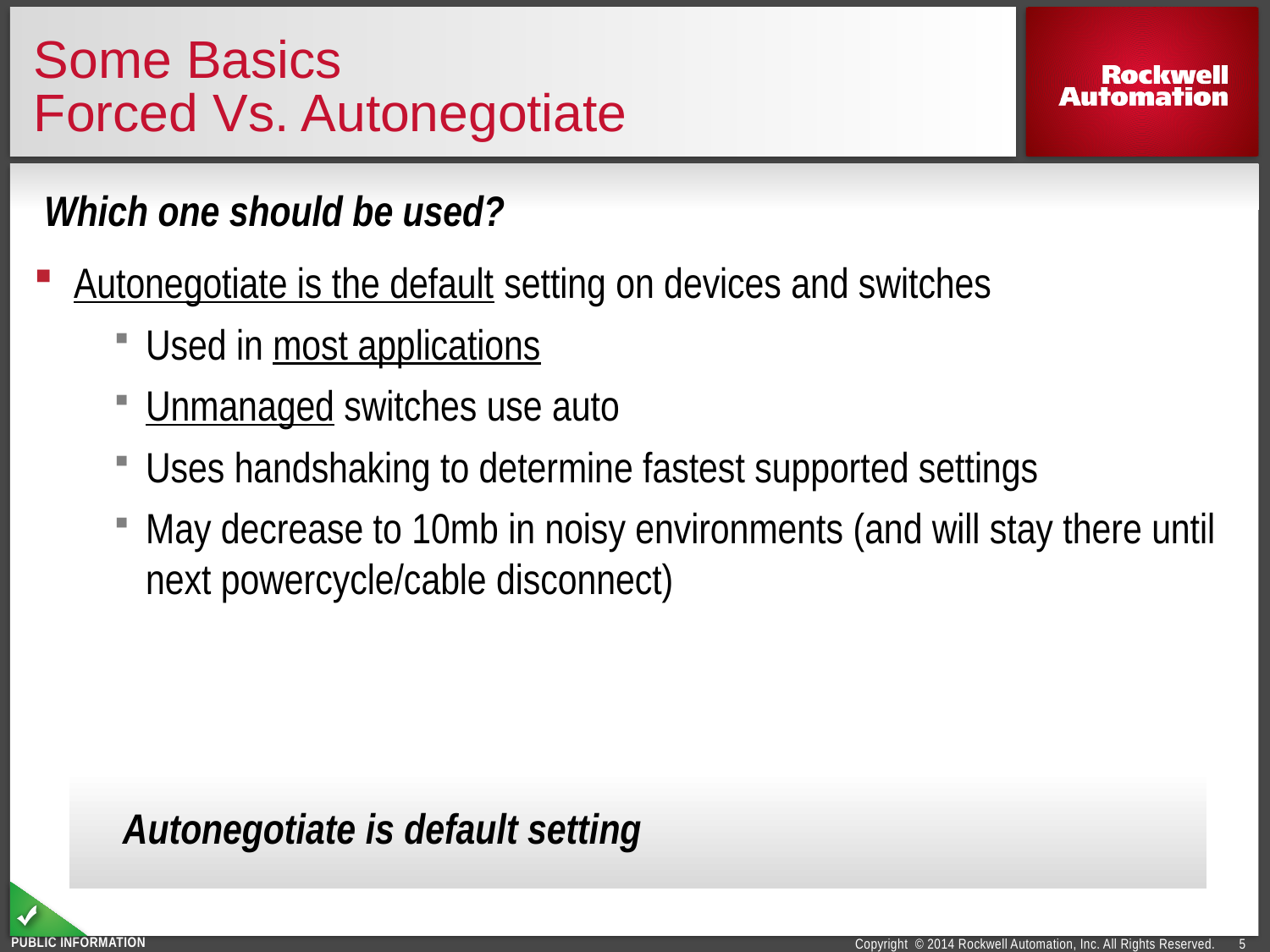

# Some Basics Forced Vs. Autonegotiate
Which one should be used?

Autonegotiate is the default setting on devices and switches
Used in most applications
Unmanaged switches use auto
Uses handshaking to determine fastest supported settings
May decrease to 10mb in noisy environments (and will stay there until next powercycle/cable disconnect)

Autonegotiate is default setting
5